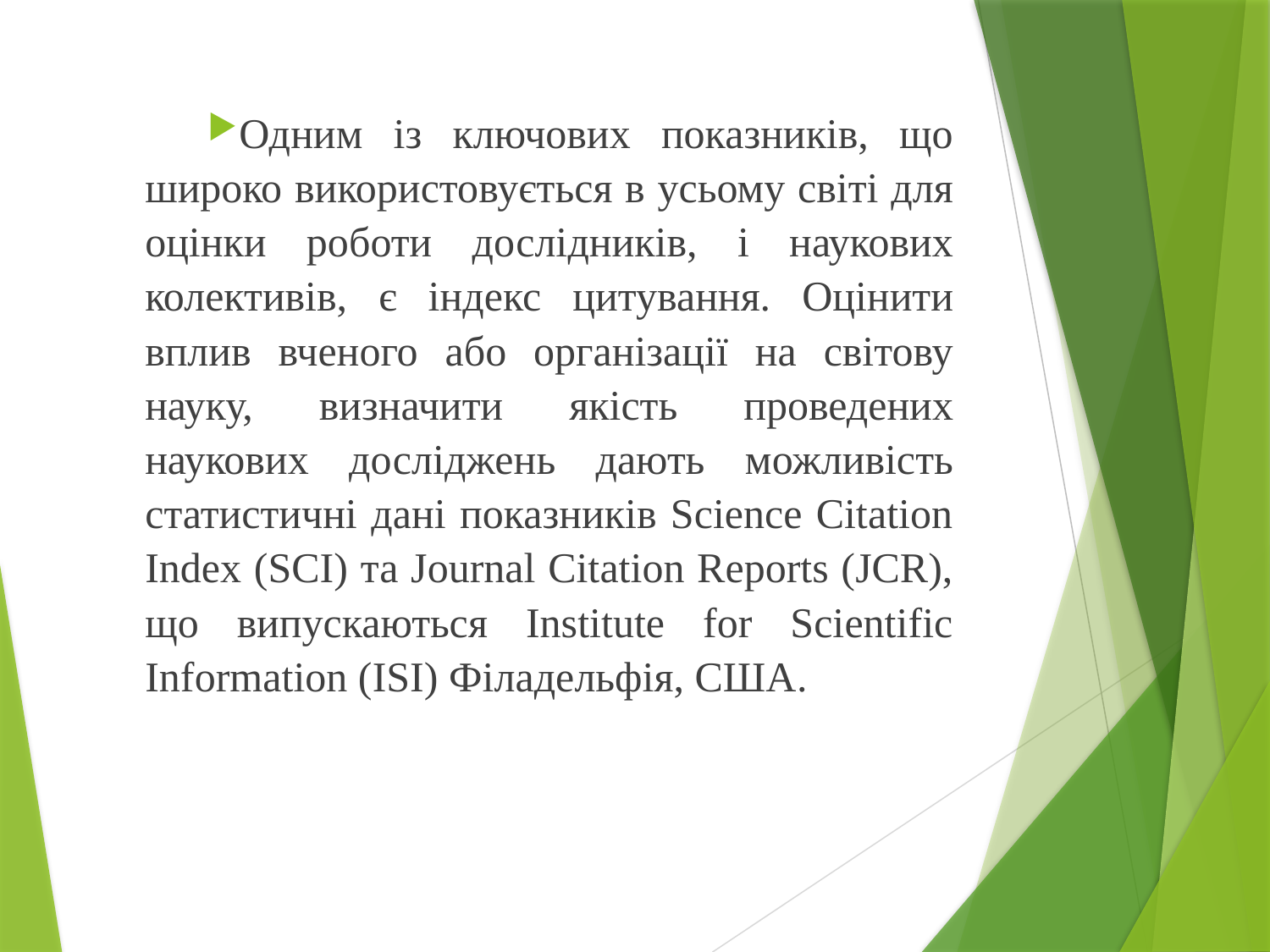

Одним із ключових показників, що широко використовується в усьому світі для оцінки роботи дослідників, і наукових колективів, є індекс цитування. Оцінити вплив вченого або організації на світову науку, визначити якість проведених наукових досліджень дають можливість статистичні дані показників Science Citation Index (SCI) та Journal Citation Reports (JCR), що випускаються Institute for Scientific Information (ISI) Філадельфія, США.